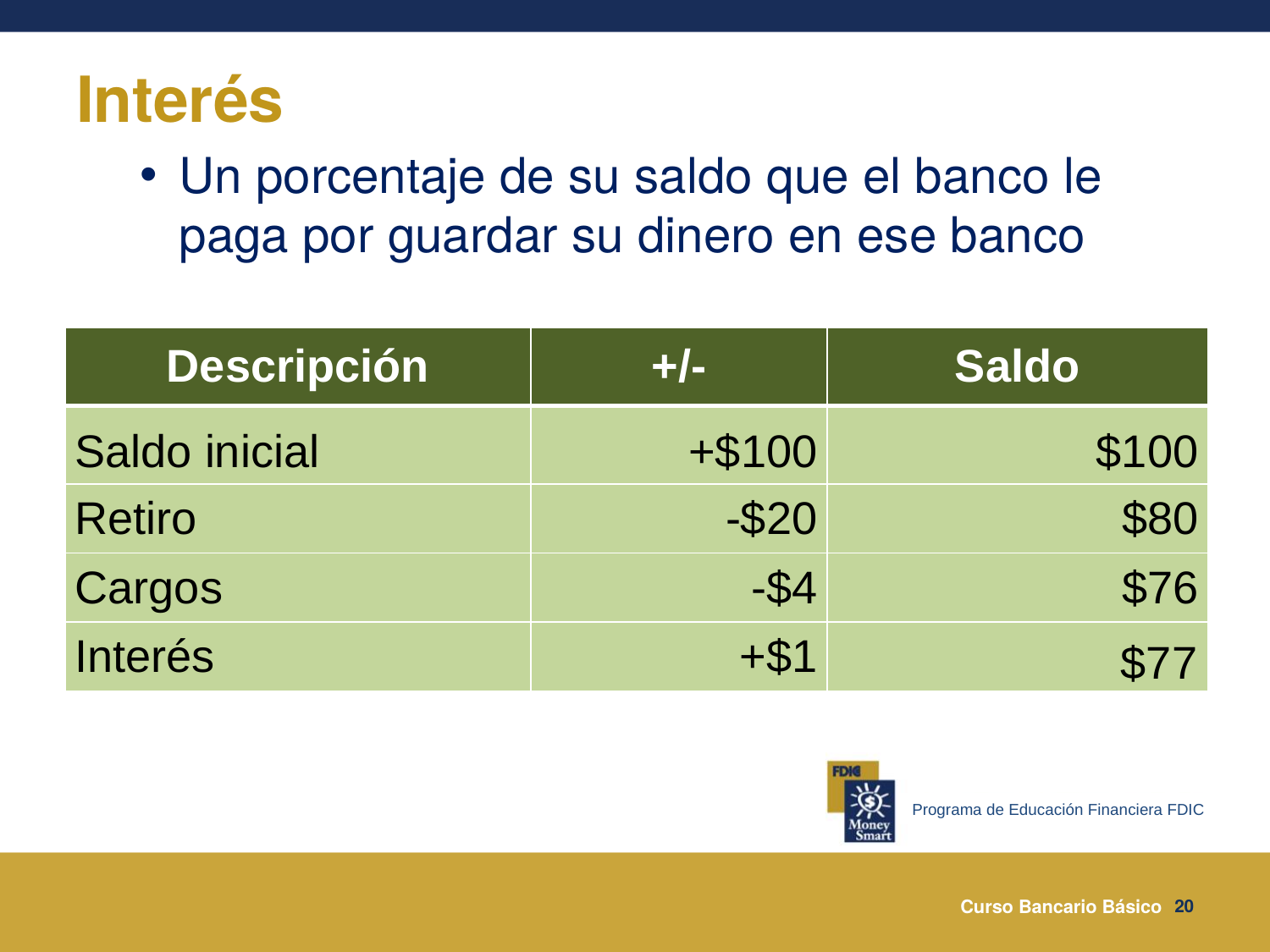

# Interés
Un porcentaje de su saldo que el banco le paga por guardar su dinero en ese banco

| Descripción | +/- | Saldo |
| --- | --- | --- |
| Saldo inicial | +$100 | $100 |
| Retiro | -$20 | $80 |
| Cargos | -$4 | $76 |
| Interés | +$1 |  |
  $77